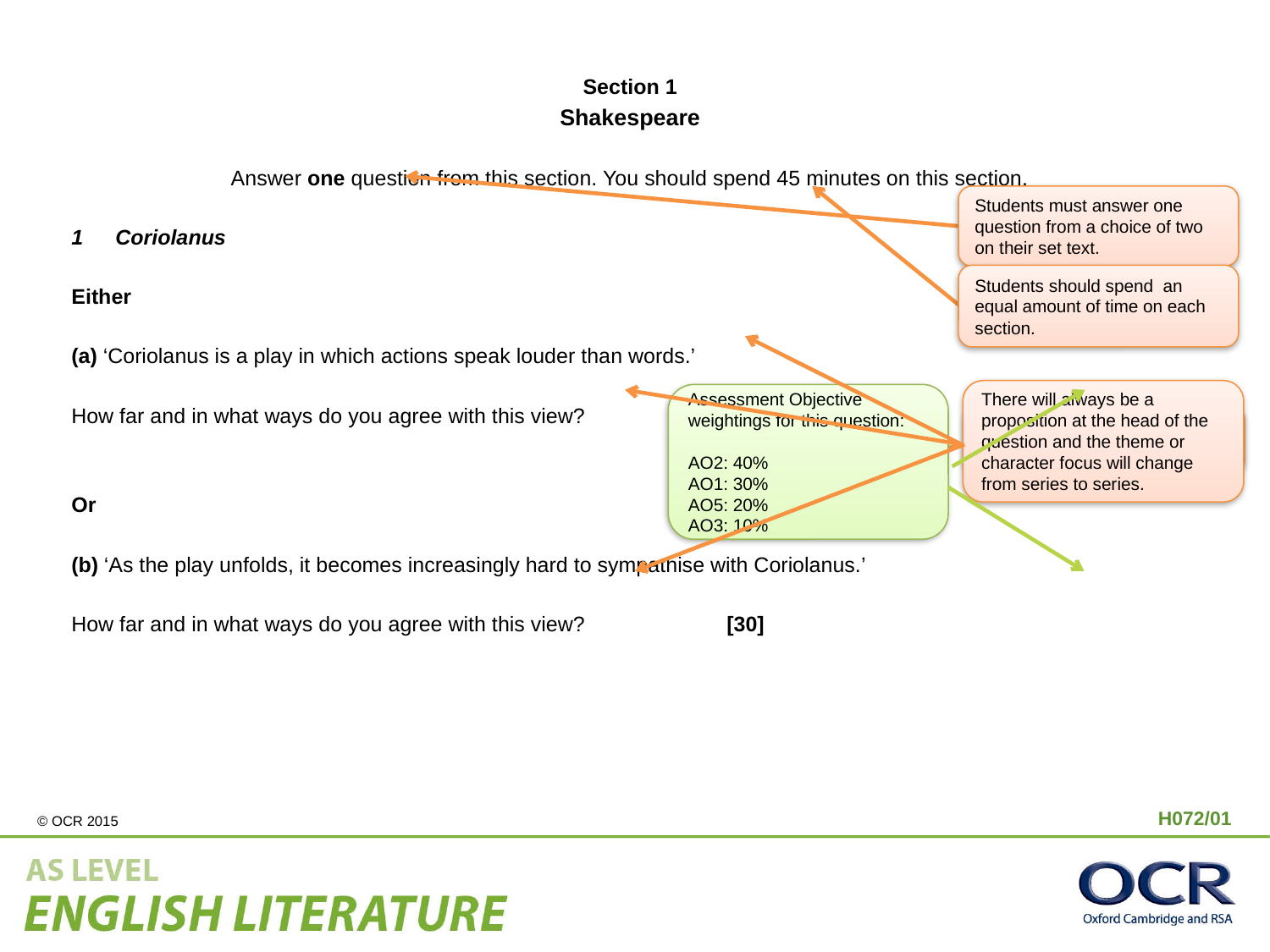

Section 1
Shakespeare

Answer one question from this section. You should spend 45 minutes on this section.

Coriolanus

Either

(a) ‘Coriolanus is a play in which actions speak louder than words.’

How far and in what ways do you agree with this view?                      			[30]

Or

(b) ‘As the play unfolds, it becomes increasingly hard to sympathise with Coriolanus.’

How far and in what ways do you agree with this view?                       			[30]

Students must answer one question from a choice of two on their set text.
Students should spend  an equal amount of time on each section.
There will always be a proposition at the head of the question and the theme or character focus will change from series to series.
Assessment Objective weightings for this question:

AO2: 40%
AO1: 30%
AO5: 20%
AO3: 10%
This instruction will always remain similar from series to series.